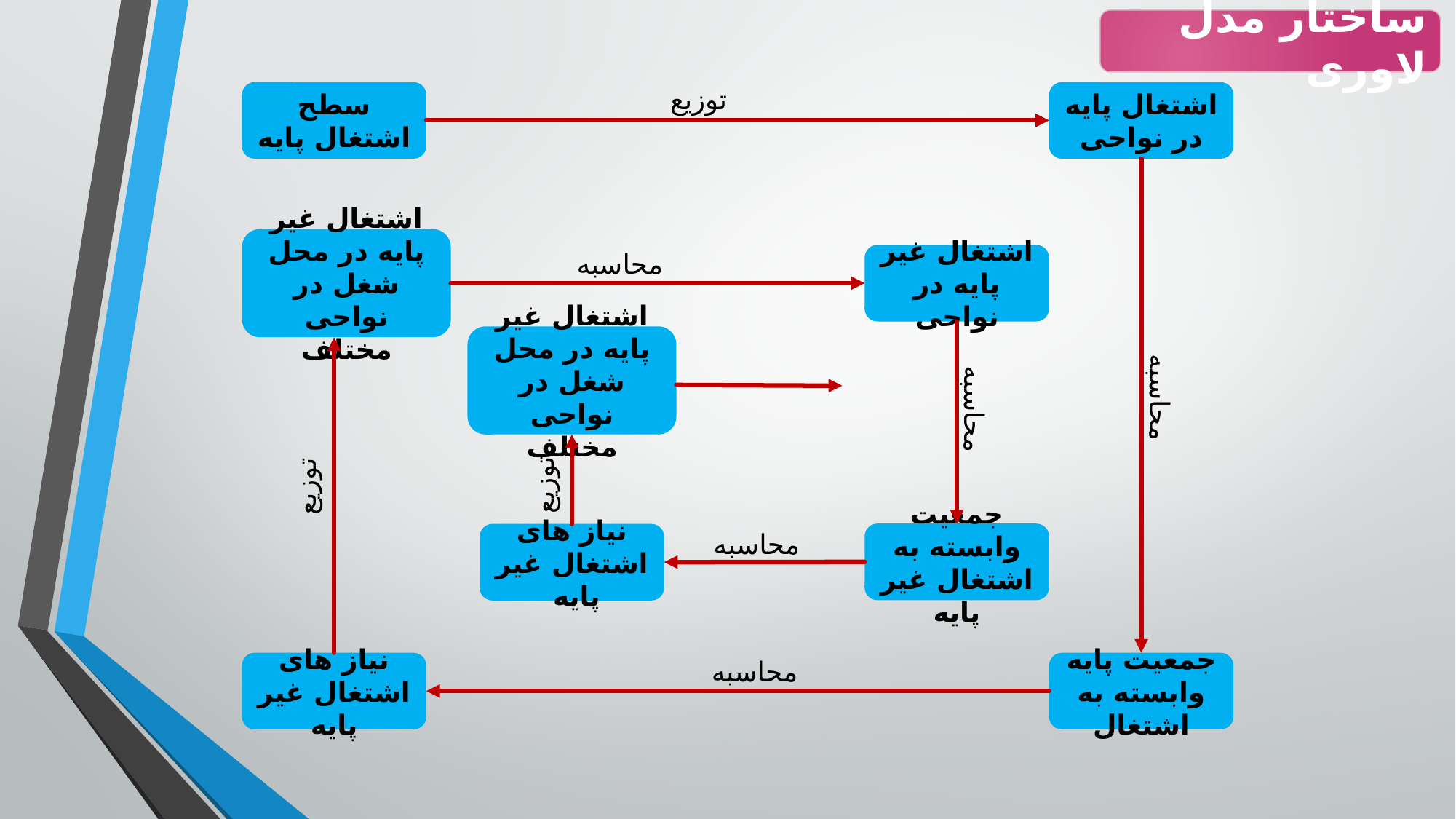

ساختار مدل لاوری
توزیع
سطح اشتغال پایه
اشتغال پایه در نواحی
اشتغال غیر پایه در محل شغل در نواحی مختلف
محاسبه
اشتغال غیر پایه در نواحی
اشتغال غیر پایه در محل شغل در نواحی مختلف
محاسبه
محاسبه
توزیع
توزیع
محاسبه
جمعیت وابسته به اشتغال غیر پایه
نیاز های اشتغال غیر پایه
محاسبه
نیاز های اشتغال غیر پایه
جمعیت پایه وابسته به اشتغال